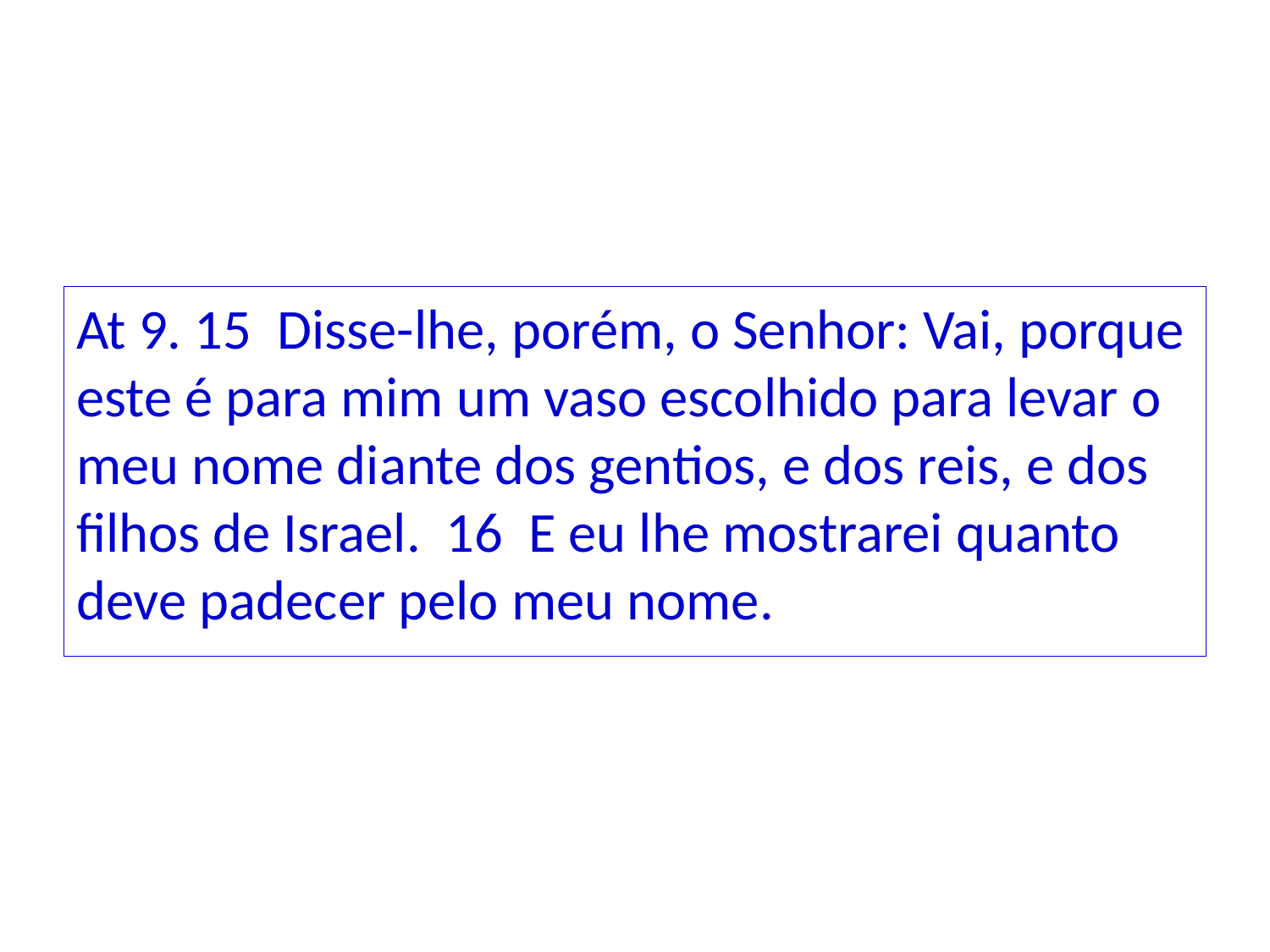

At 9. 15  Disse-lhe, porém, o Senhor: Vai, porque este é para mim um vaso escolhido para levar o meu nome diante dos gentios, e dos reis, e dos filhos de Israel.  16  E eu lhe mostrarei quanto deve padecer pelo meu nome.